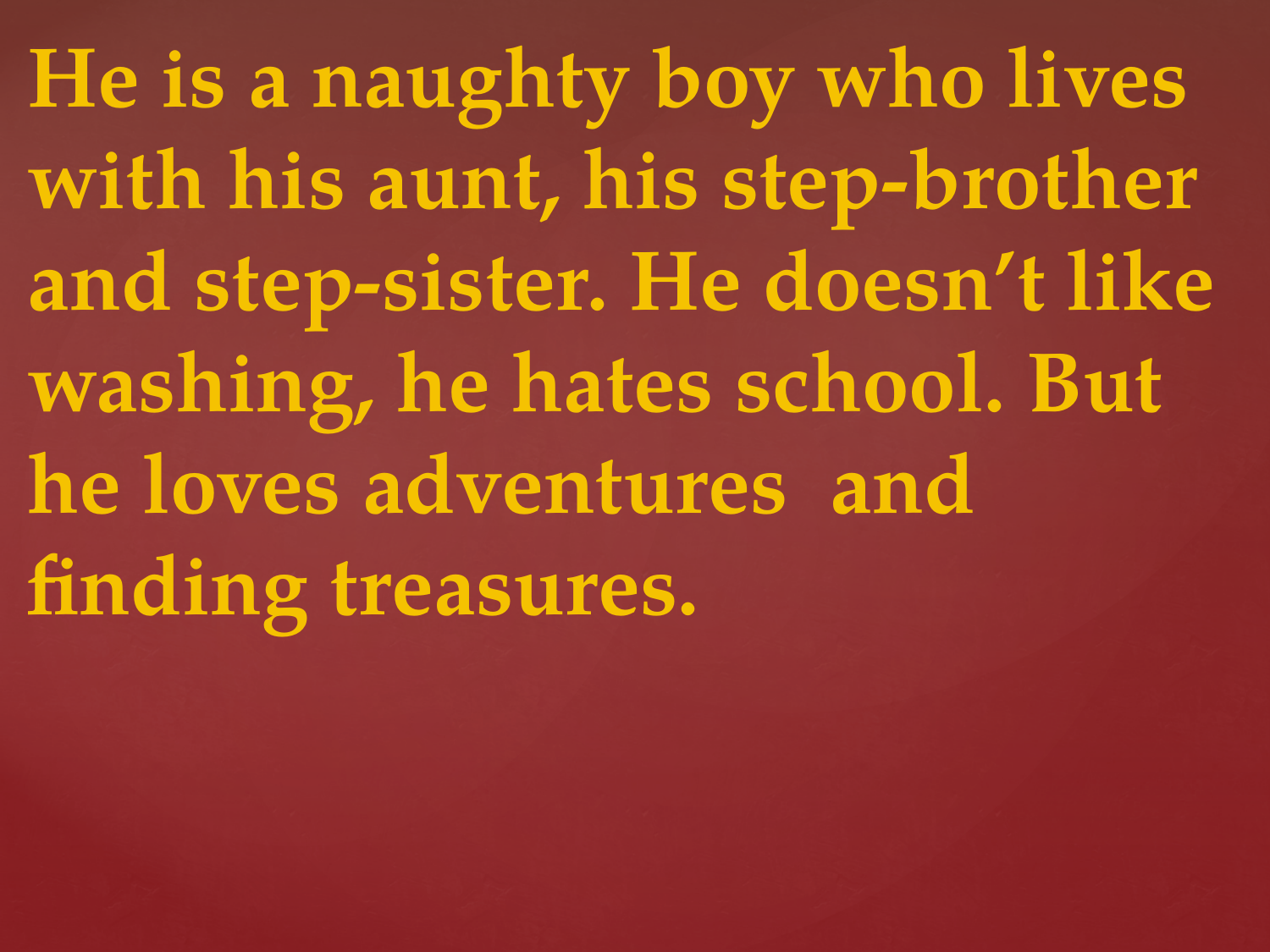

He is a naughty boy who lives with his aunt, his step-brother and step-sister. He doesn’t like washing, he hates school. But he loves adventures  and  finding treasures.